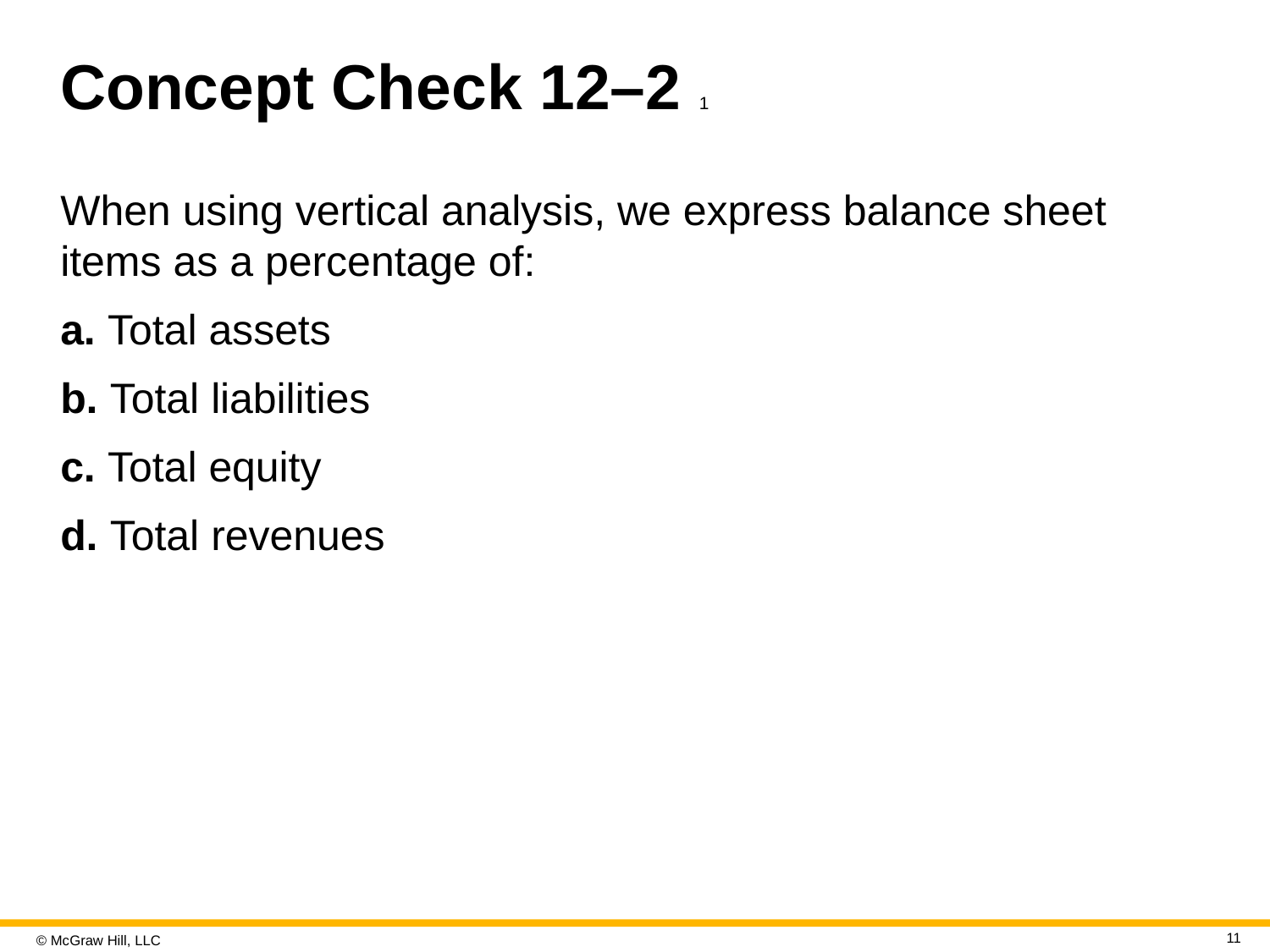

# Concept Check 12–2 1
When using vertical analysis, we express balance sheet items as a percentage of:
a. Total assets
b. Total liabilities
c. Total equity
d. Total revenues
11